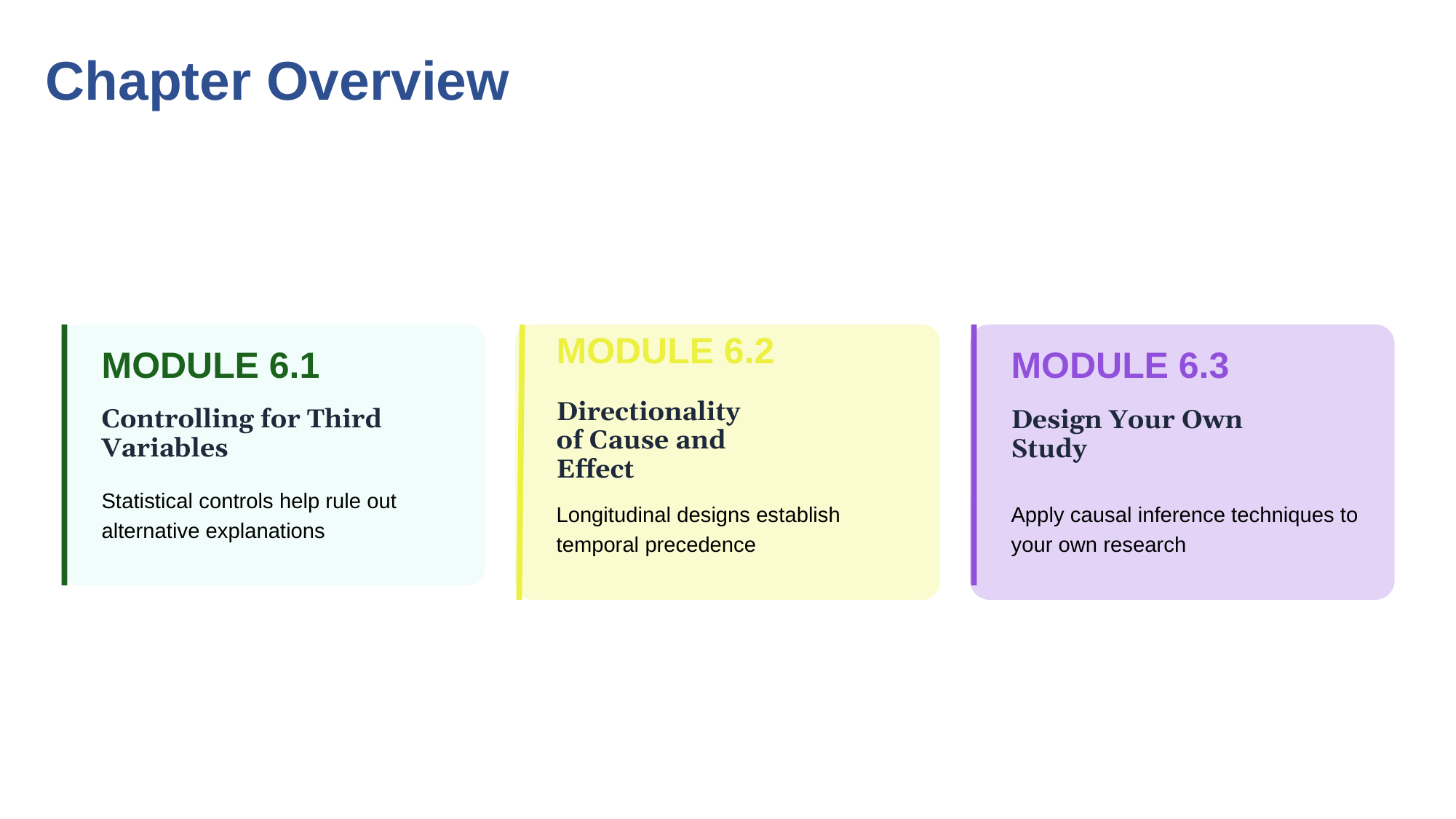

Chapter Overview

MODULE 6.2
MODULE 6.1
MODULE 6.3
Directionality of Cause and Effect
Controlling for Third Variables
Design Your Own Study
Statistical controls help rule out alternative explanations
Longitudinal designs establish temporal precedence
Apply causal inference techniques to your own research